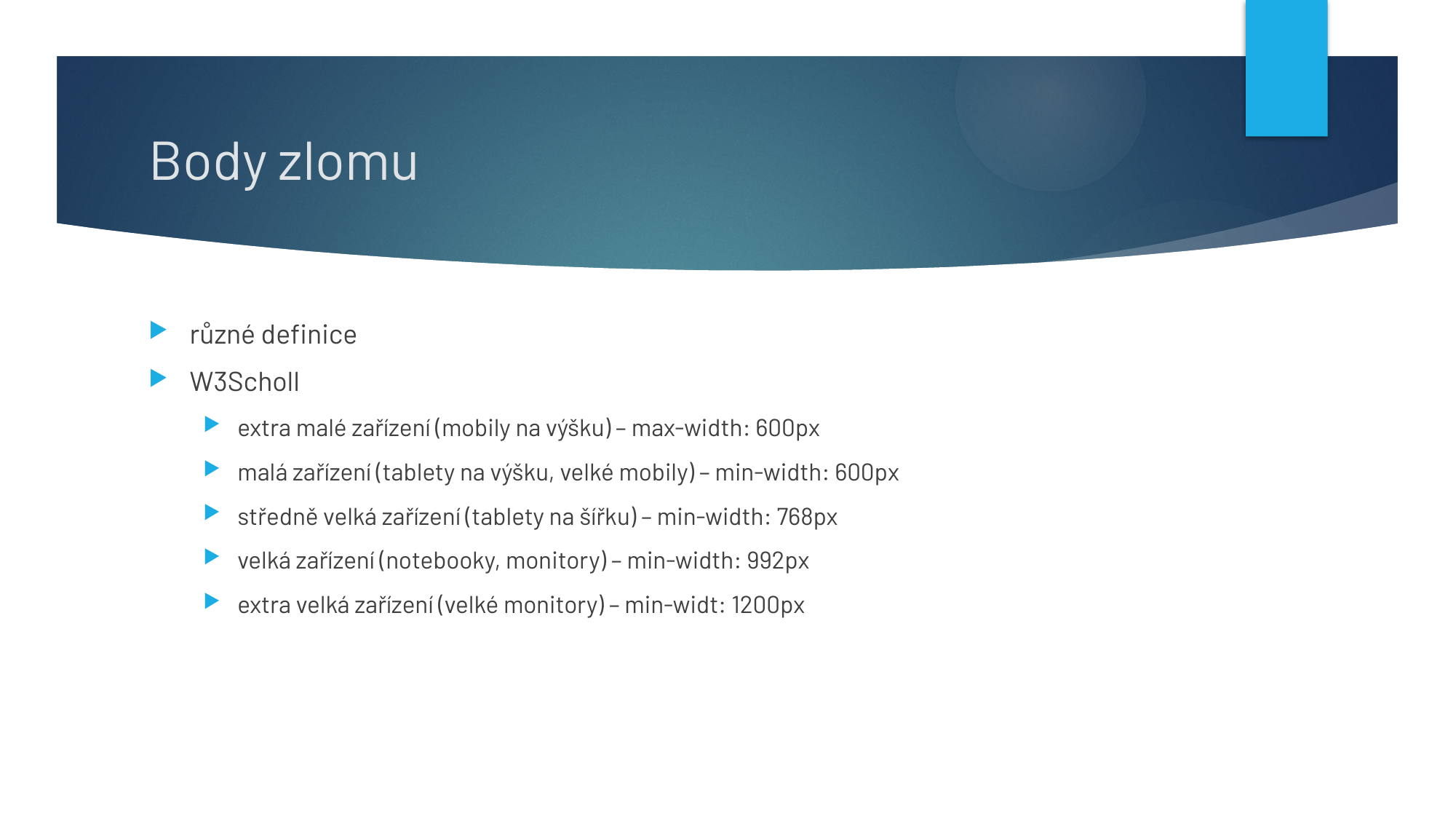

# Body zlomu
různé definice
W3Scholl
extra malé zařízení (mobily na výšku) – max-width: 600px
malá zařízení (tablety na výšku, velké mobily) – min-width: 600px
středně velká zařízení (tablety na šířku) – min-width: 768px
velká zařízení (notebooky, monitory) – min-width: 992px
extra velká zařízení (velké monitory) – min-widt: 1200px